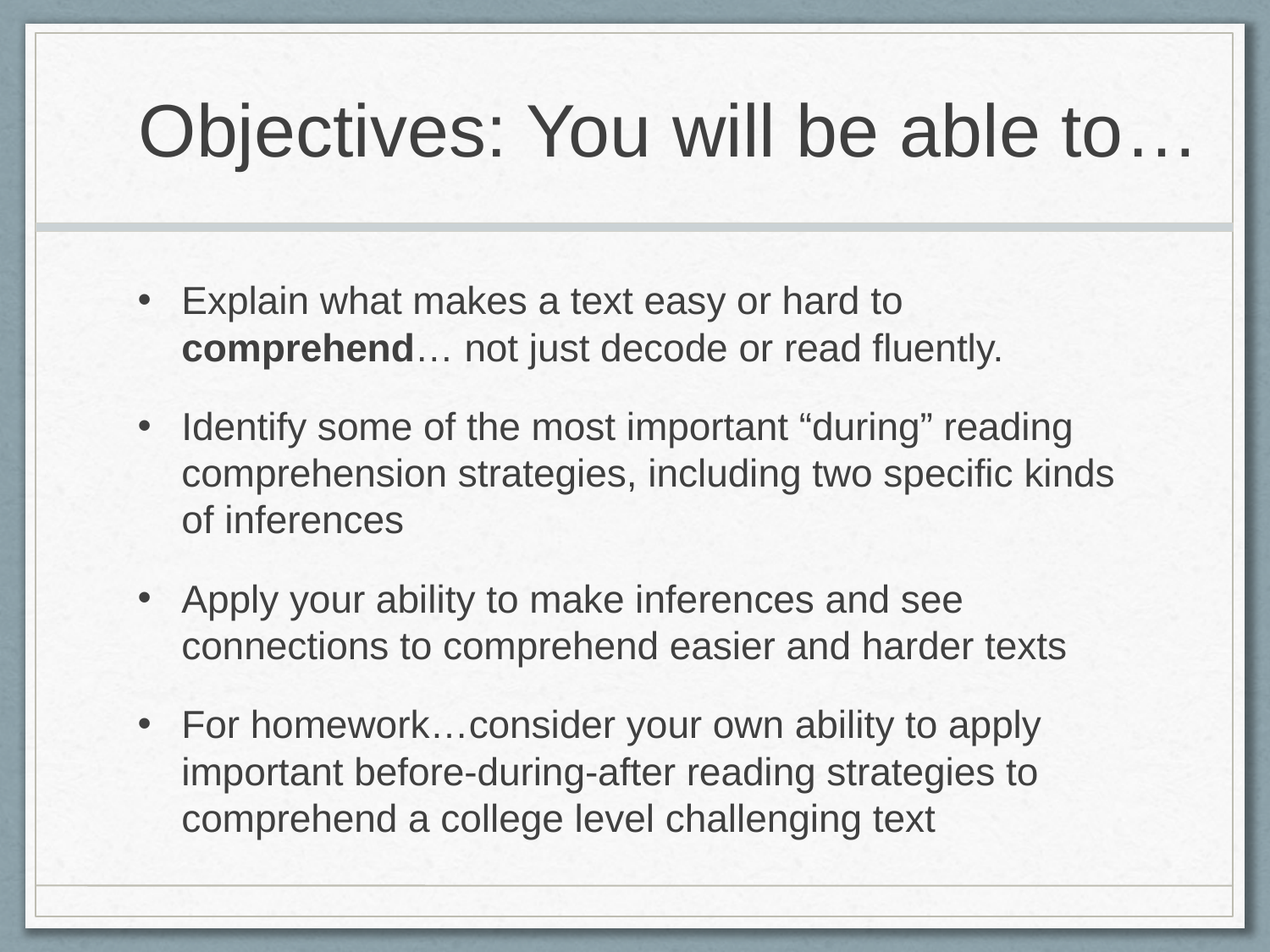

# Objectives: You will be able to…
Explain what makes a text easy or hard to comprehend… not just decode or read fluently.
Identify some of the most important “during” reading comprehension strategies, including two specific kinds of inferences
Apply your ability to make inferences and see connections to comprehend easier and harder texts
For homework…consider your own ability to apply important before-during-after reading strategies to comprehend a college level challenging text